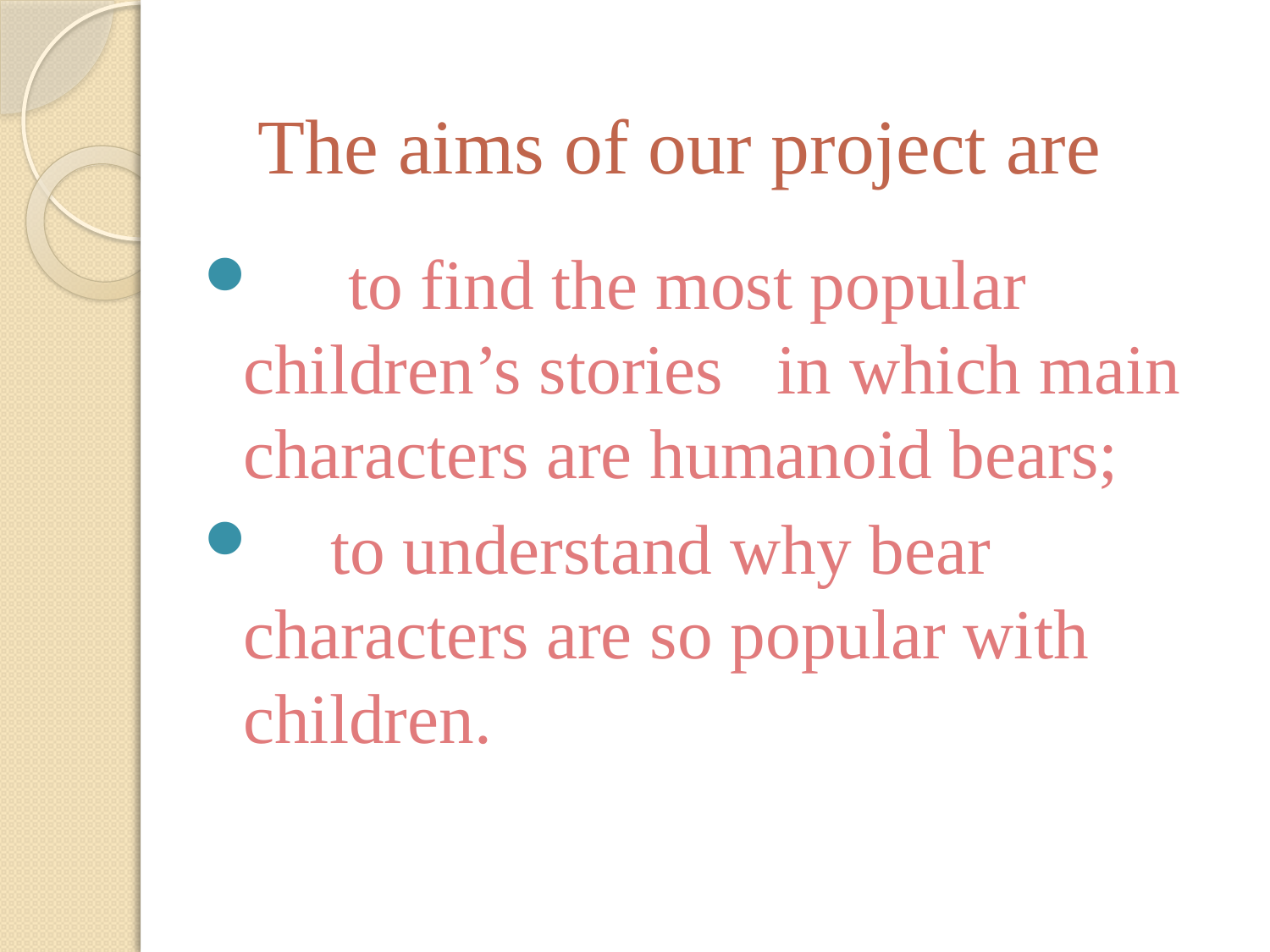

# The aims of our project are
     to find the most popular children’s stories   in which main characters are humanoid bears;
    to understand why bear characters are so popular with children.